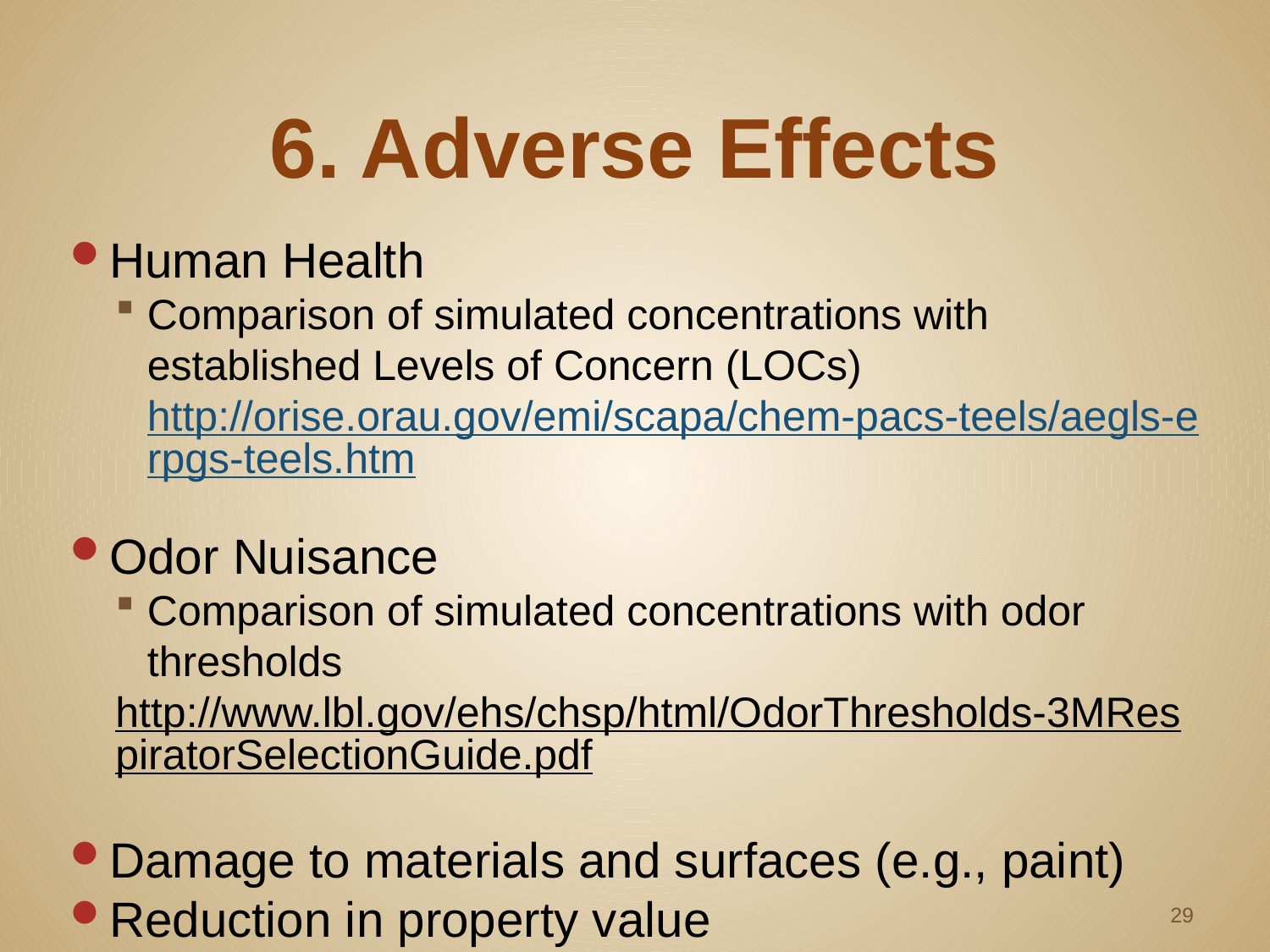

# 6. Adverse Effects
Human Health
Comparison of simulated concentrations with established Levels of Concern (LOCs)
http://orise.orau.gov/emi/scapa/chem-pacs-teels/aegls-erpgs-teels.htm
Odor Nuisance
Comparison of simulated concentrations with odor thresholds
http://www.lbl.gov/ehs/chsp/html/OdorThresholds-3MRespiratorSelectionGuide.pdf
Damage to materials and surfaces (e.g., paint)
Reduction in property value
29